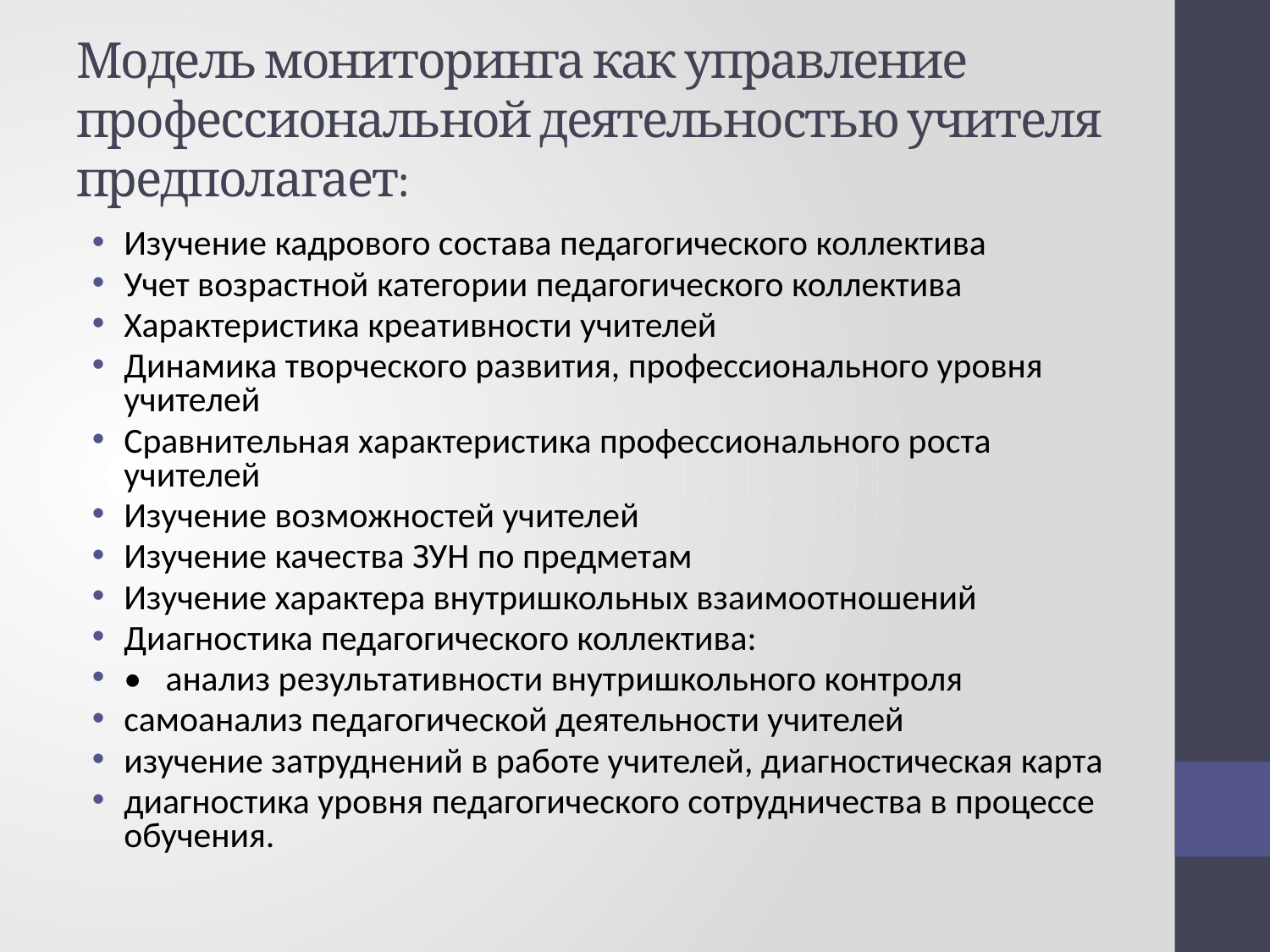

Модель мониторинга как управление профессиональной деятельностью учителя предполагает:
Изучение кадрового состава педагогического коллектива
Учет возрастной категории педагогического коллектива
Характеристика креативности учителей
Динамика творческого развития, профессионального уровня учителей
Сравнительная характеристика профессионального роста учителей
Изучение возможностей учителей
Изучение качества ЗУН по предметам
Изучение характера внутришкольных взаимоотношений
Диагностика педагогического коллектива:
•   анализ результативности внутришкольного контроля
самоанализ педагогической деятельности учителей
изучение затруднений в работе учителей, диагностическая карта
диагностика уровня педагогического сотрудничества в процессе обучения.